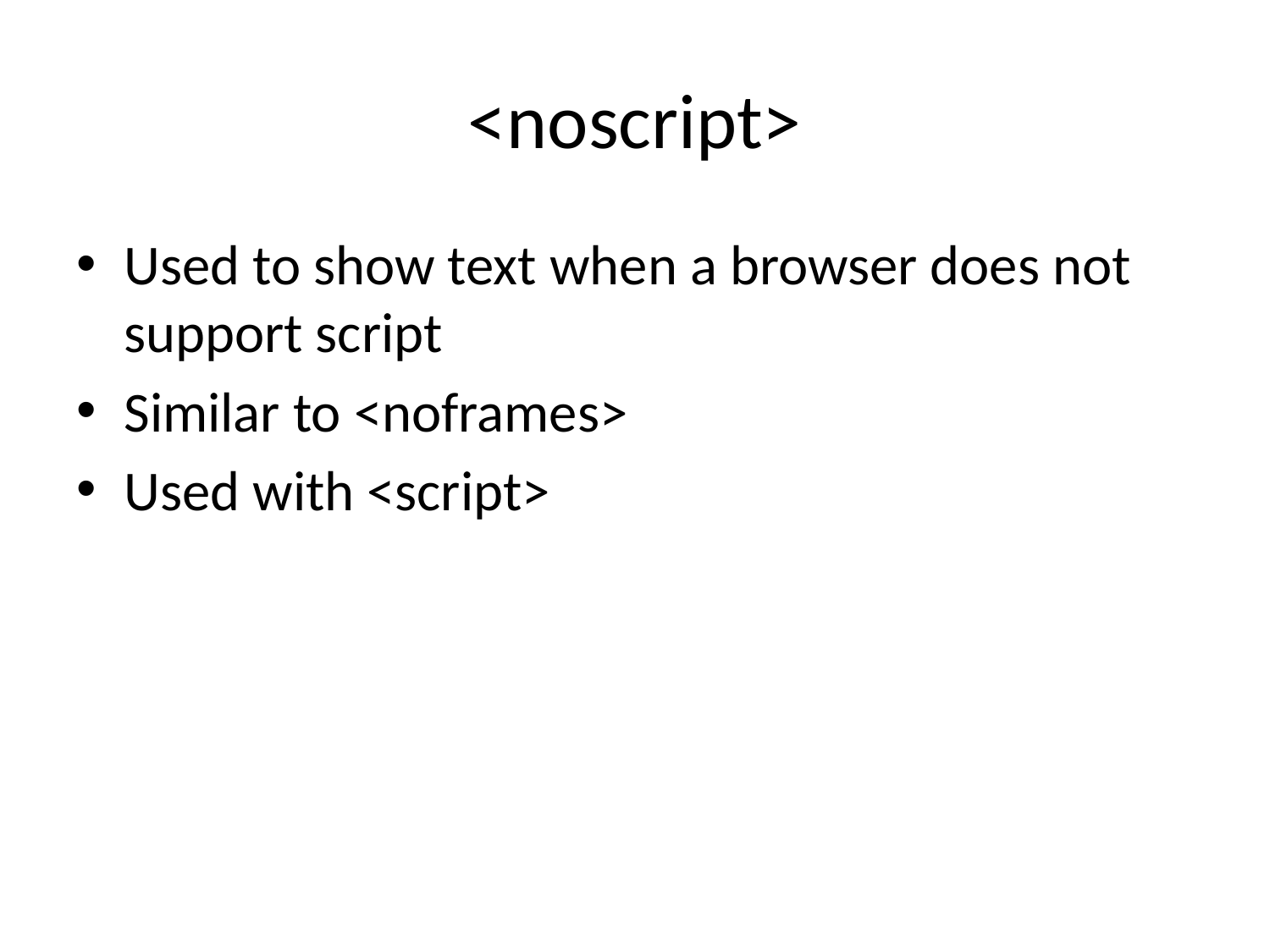

# <noscript>
Used to show text when a browser does not support script
Similar to <noframes>
Used with <script>